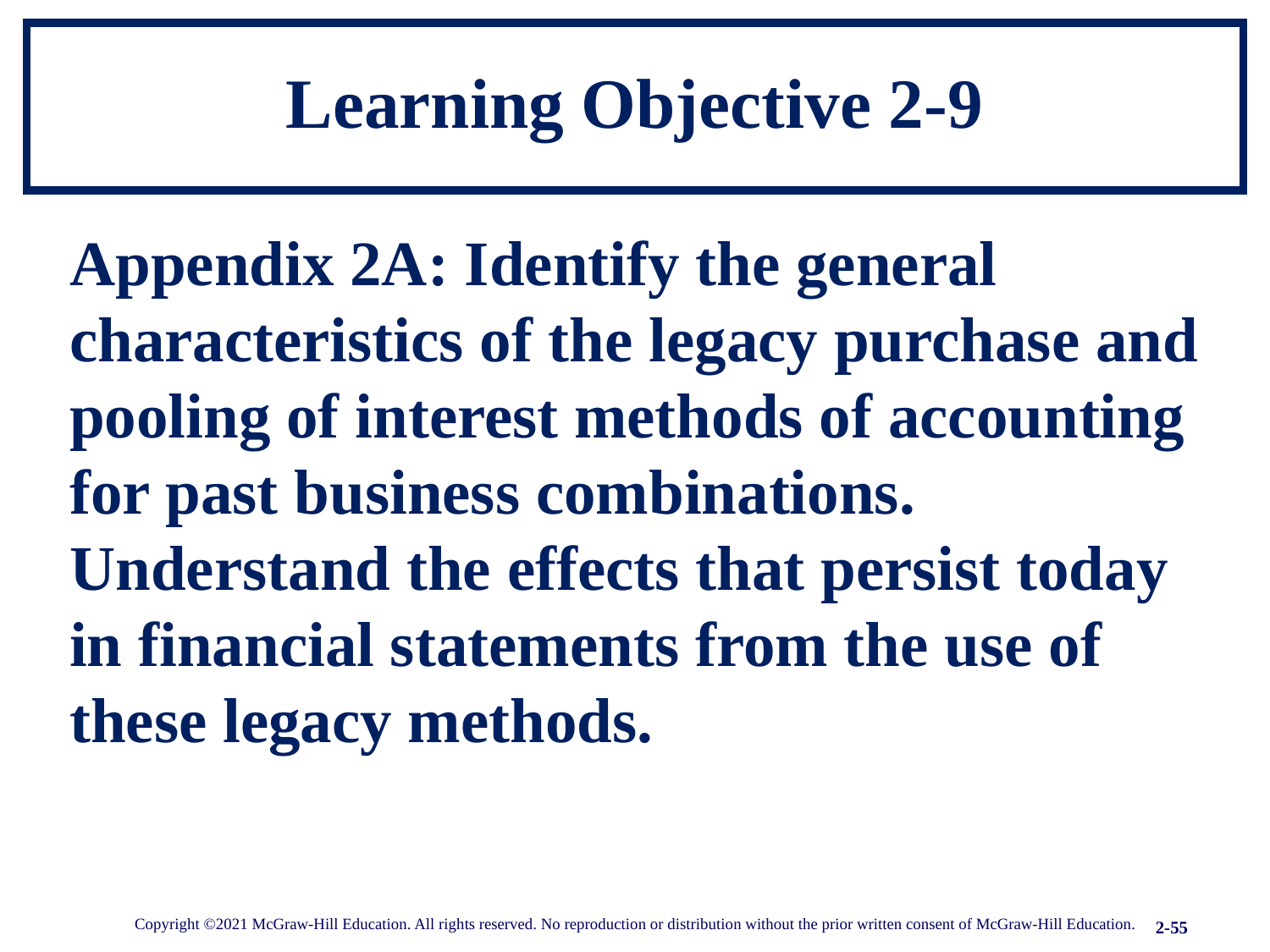

# Learning Objective 2-9
Appendix 2A: Identify the general characteristics of the legacy purchase and pooling of interest methods of accounting for past business combinations. Understand the effects that persist today in financial statements from the use of these legacy methods.
Copyright ©2021 McGraw-Hill Education. All rights reserved. No reproduction or distribution without the prior written consent of McGraw-Hill Education.
2-55